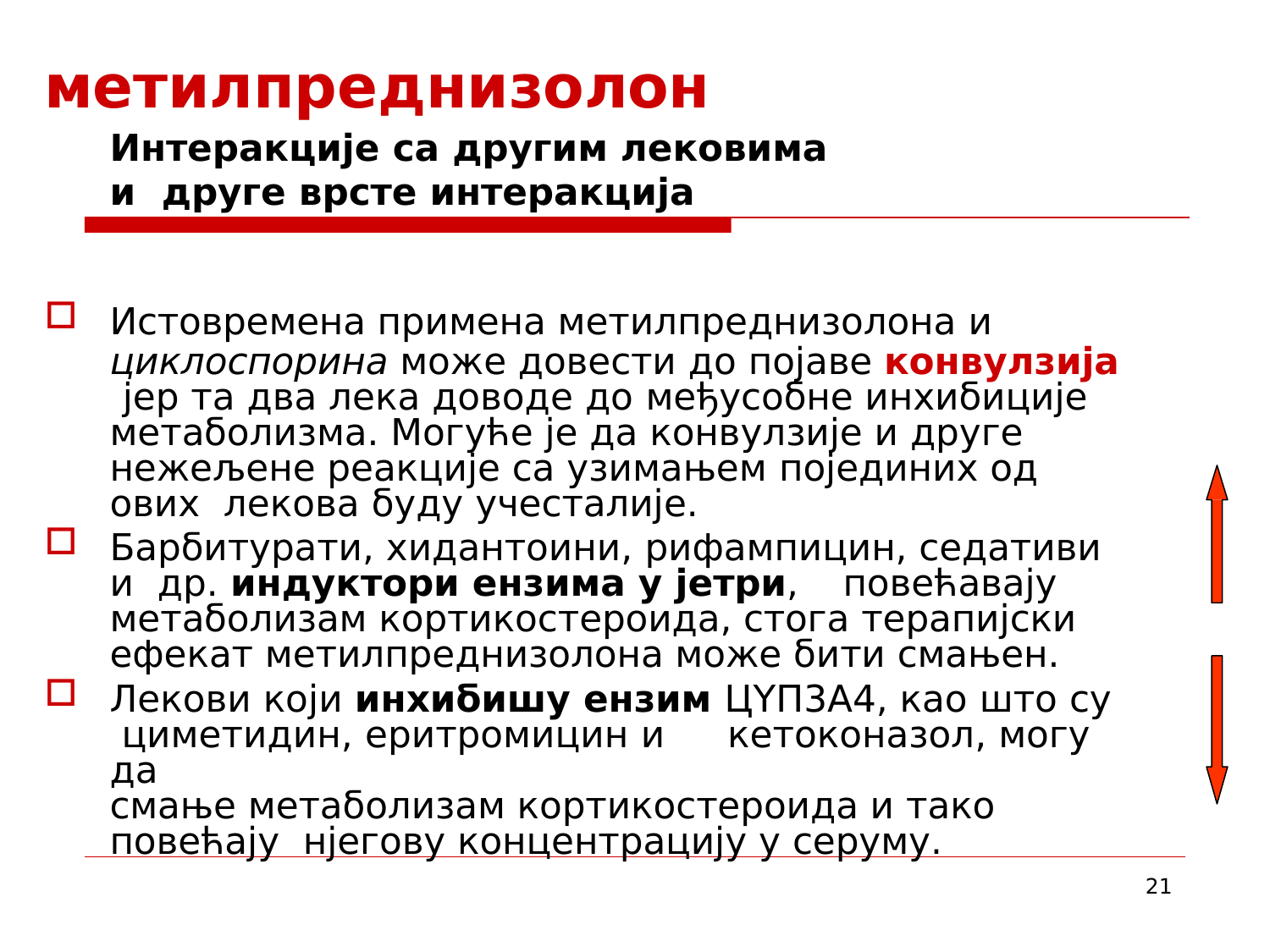

# метилпреднизолон
Интеракције са другим лековима и  друге врсте интеракција
Истовремена примена метилпреднизолона и
циклоспорина може довести до појаве конвулзија  јер та два лека доводе до међусобне инхибиције  метаболизма. Могуће је да конвулзије и друге  нежељене реакције са узимањем појединих од ових  лекова буду учесталије.
Барбитурати, хидантоини, рифампицин, седативи и  др. индуктори ензима у јетри,	повећавају  метаболизам кортикостероида, стога терапијски
ефекат метилпреднизолона може бити смањен.
Лекови који инхибишу ензим ЦYП3А4, као што су  циметидин, еритромицин и	кетоконазол, могу да
смање метаболизам кортикостероида и тако повећају  нјегову концентрацију у серуму.

21